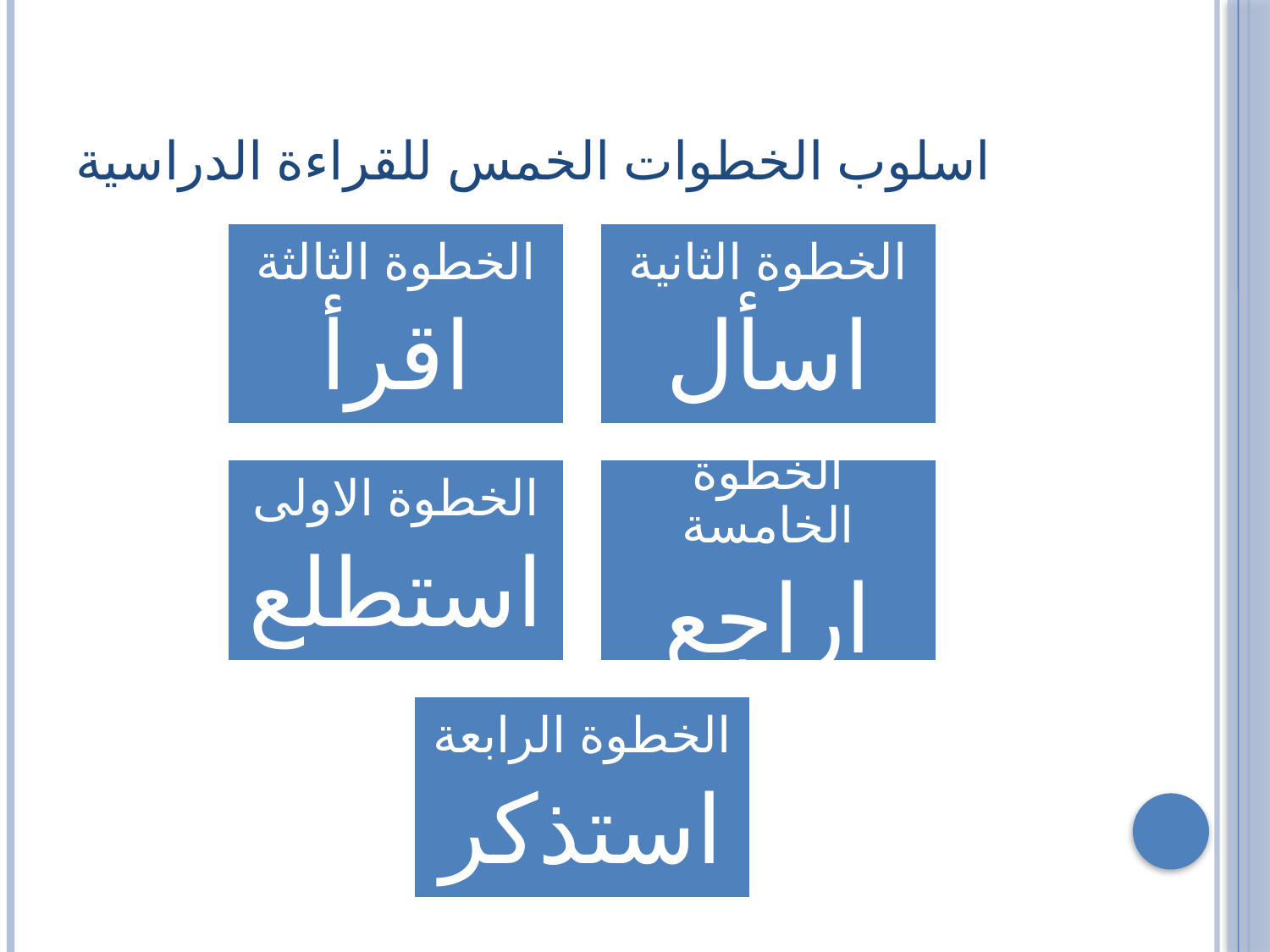

# اسلوب الخطوات الخمس للقراءة الدراسية
الخطوة الثالثة
اقرأ
الخطوة الثانية
اسأل
الخطوة الاولى
استطلع
الخطوة الخامسة
اراجع
الخطوة الرابعة
استذكر